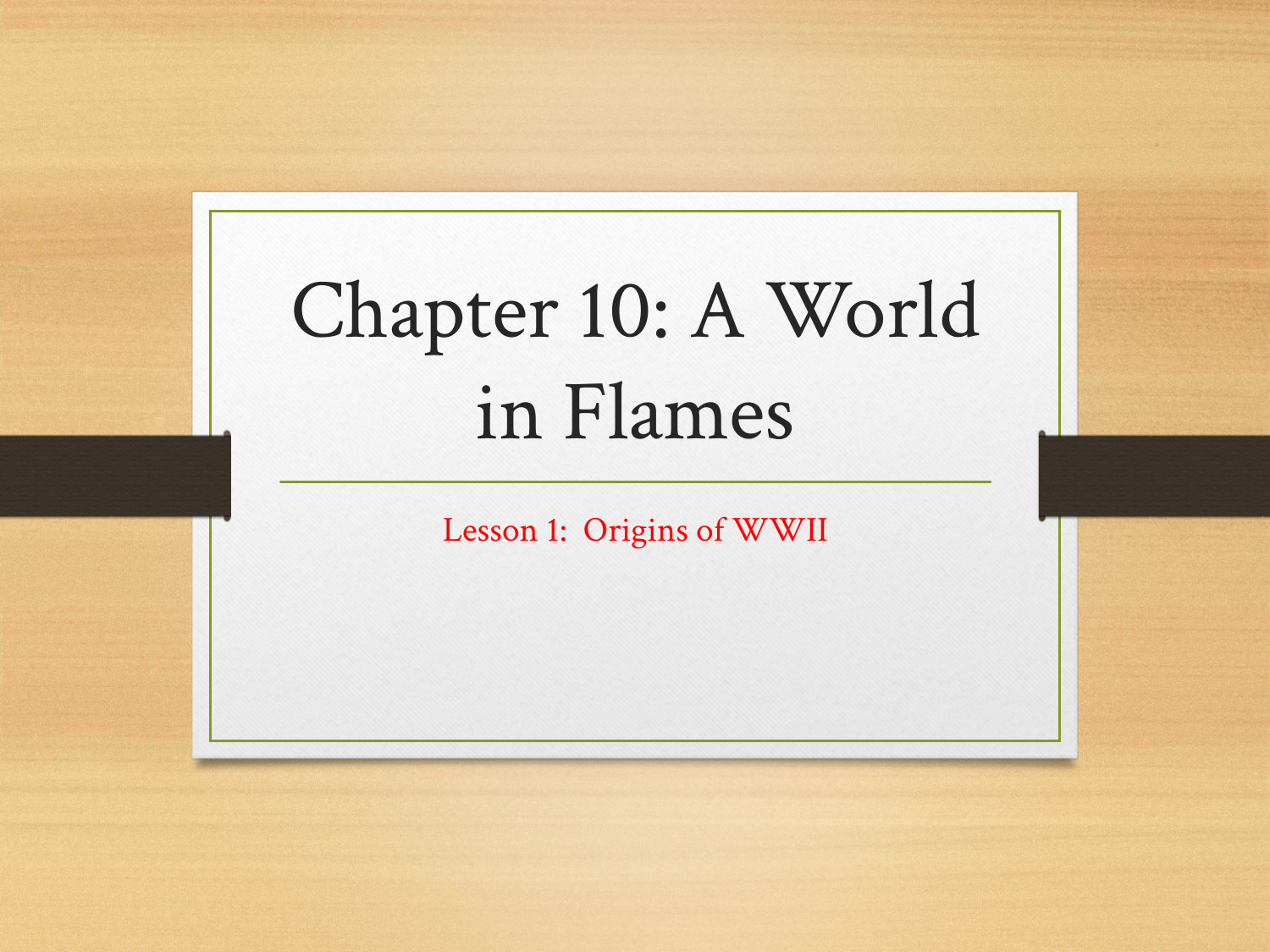

# Chapter 10: A World in Flames
Lesson 1:  Origins of WWII